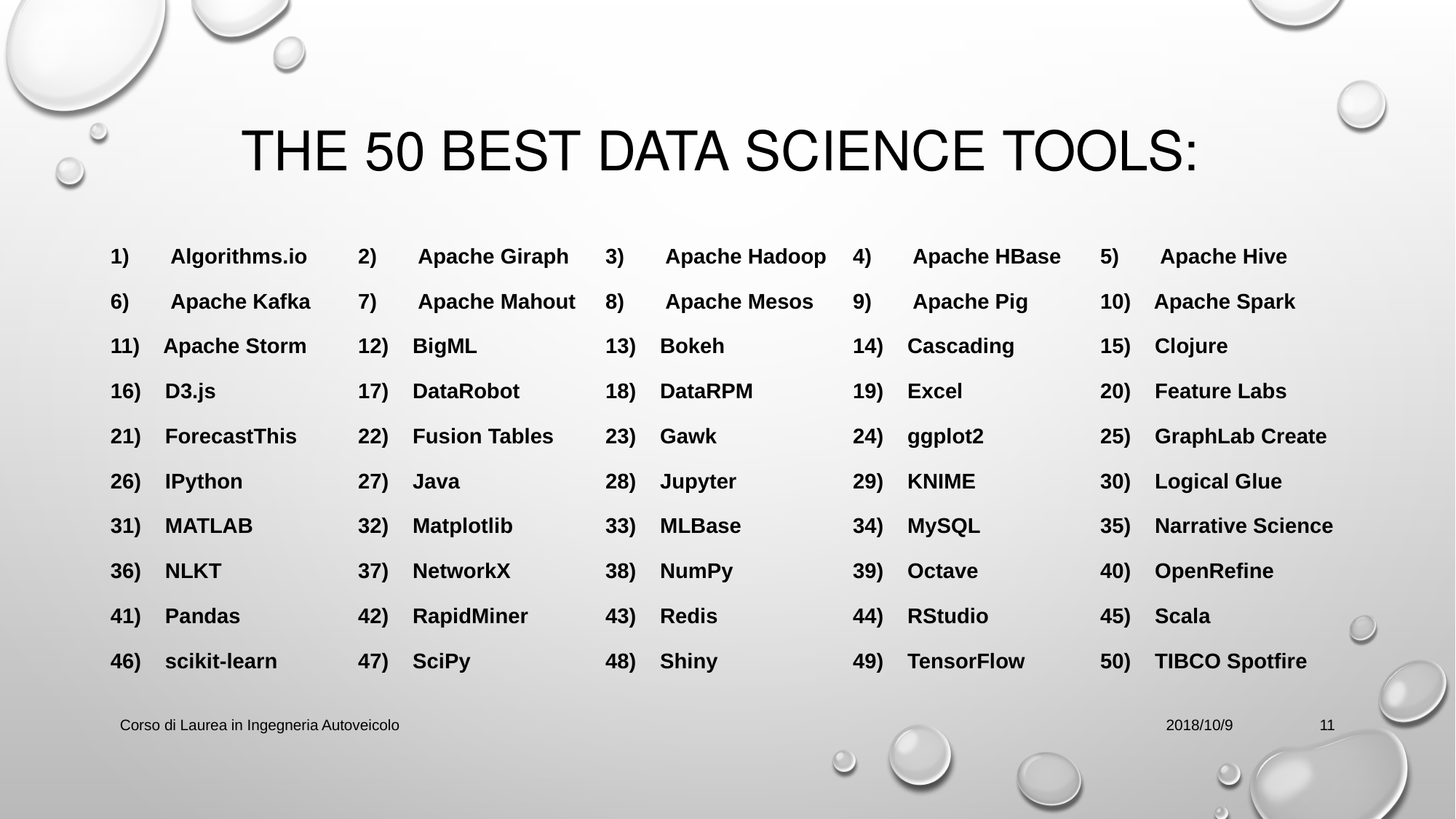

# the 50 best data science tools:
| 1)       Algorithms.io | 2)       Apache Giraph | 3)       Apache Hadoop | 4)       Apache HBase | 5)       Apache Hive |
| --- | --- | --- | --- | --- |
| 6)       Apache Kafka | 7)       Apache Mahout | 8)       Apache Mesos | 9)       Apache Pig | 10)    Apache Spark |
| 11)    Apache Storm | 12)    BigML | 13)    Bokeh | 14)    Cascading | 15)    Clojure |
| 16)    D3.js | 17)    DataRobot | 18)    DataRPM | 19)    Excel | 20)    Feature Labs |
| 21)    ForecastThis | 22)    Fusion Tables | 23)    Gawk | 24)    ggplot2 | 25)    GraphLab Create |
| 26)    IPython | 27)    Java | 28)    Jupyter | 29)    KNIME | 30)    Logical Glue |
| 31)    MATLAB | 32)    Matplotlib | 33)    MLBase | 34)    MySQL | 35)    Narrative Science |
| 36)    NLKT | 37)    NetworkX | 38)    NumPy | 39)    Octave | 40)    OpenRefine |
| 41)    Pandas | 42)    RapidMiner | 43)    Redis | 44)    RStudio | 45)    Scala |
| 46)    scikit-learn | 47)    SciPy | 48)    Shiny | 49)    TensorFlow | 50)    TIBCO Spotfire |
Corso di Laurea in Ingegneria Autoveicolo
2018/10/9
11